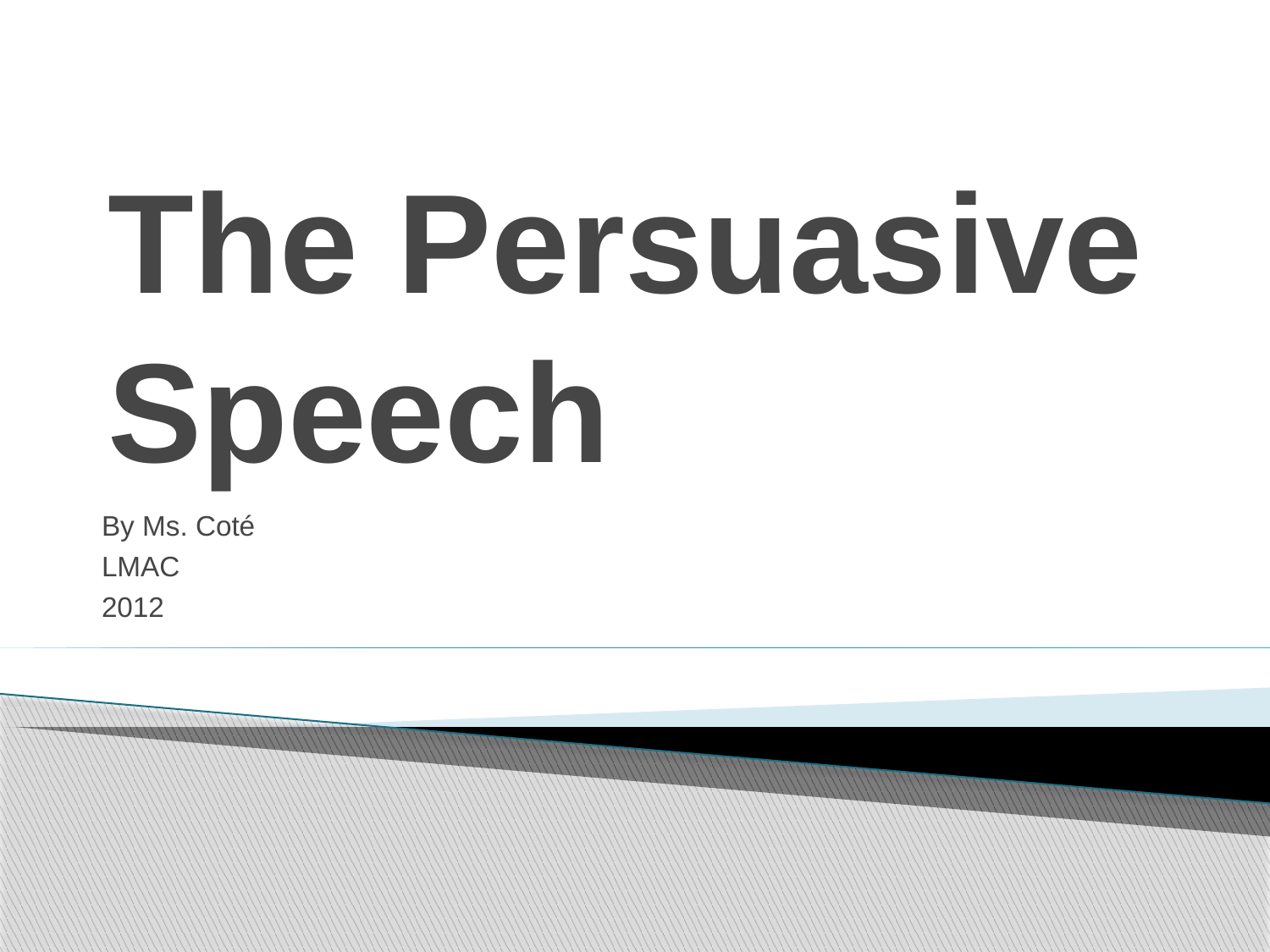

# The Persuasive Speech
By Ms. Coté
LMAC
2012